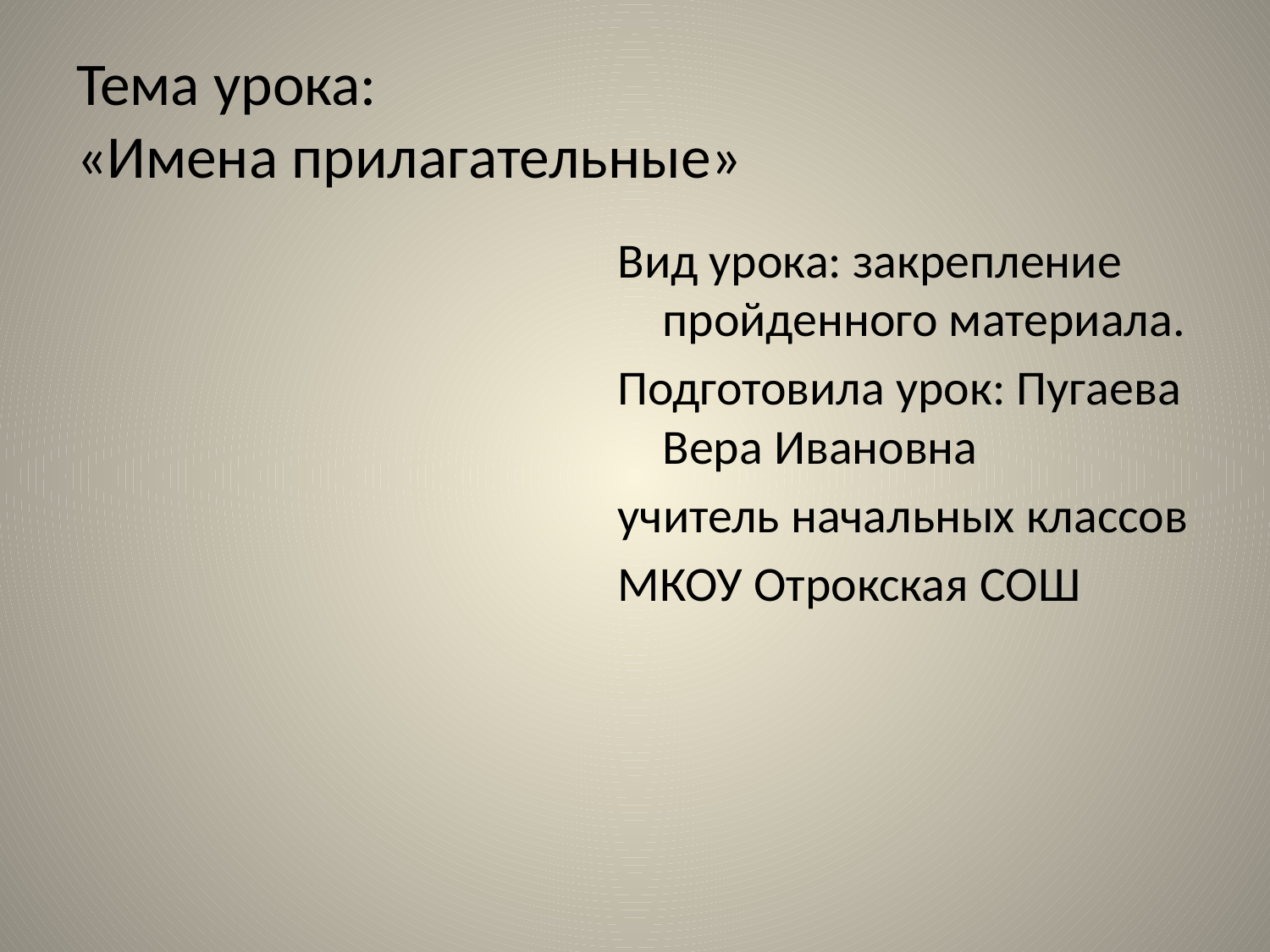

# Тема урока: «Имена прилагательные»
Вид урока: закрепление пройденного материала.
Подготовила урок: Пугаева Вера Ивановна
учитель начальных классов
МКОУ Отрокская СОШ